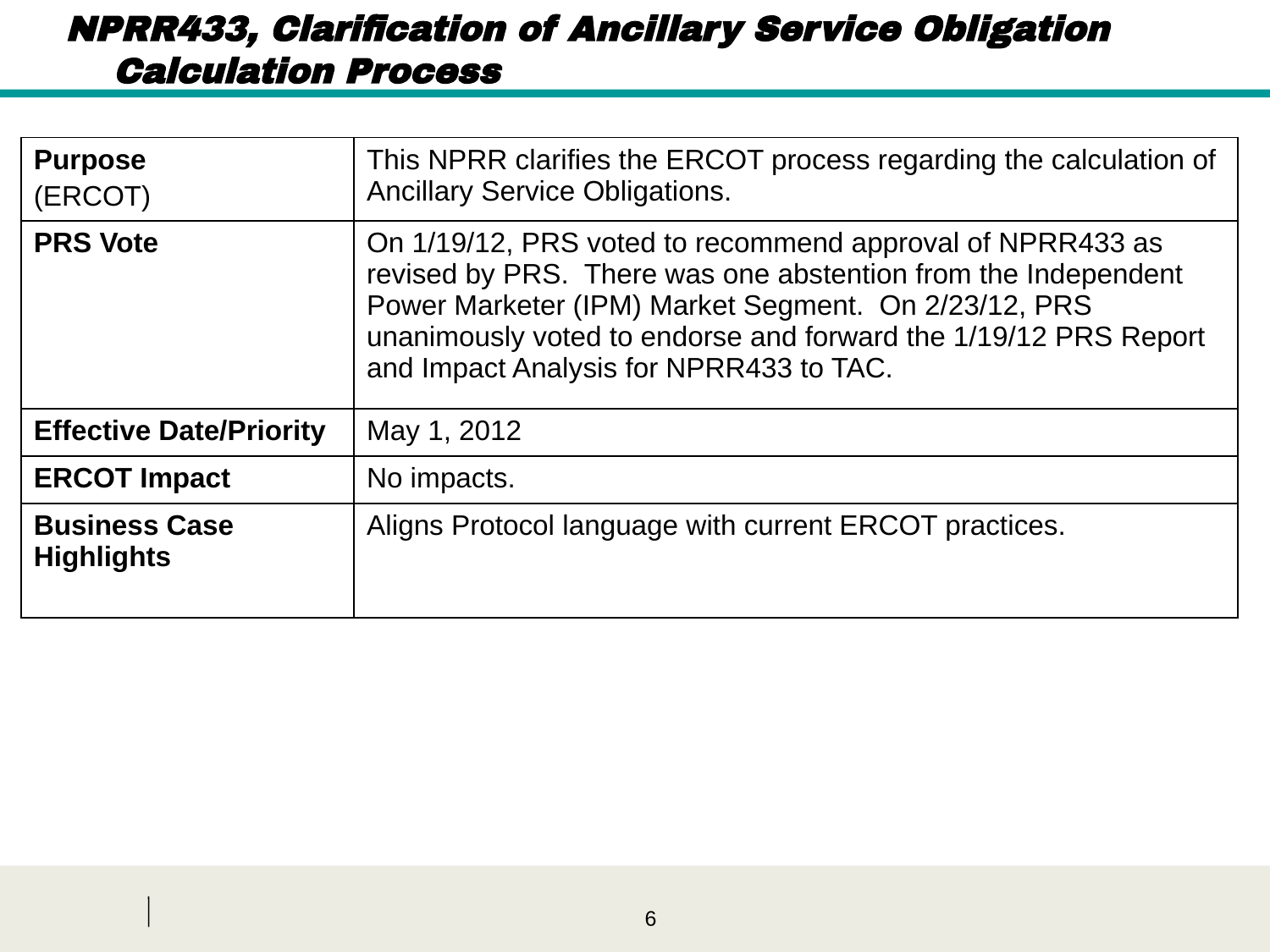

NPRR433, Clarification of Ancillary Service Obligation Calculation Process
| Purpose (ERCOT) | This NPRR clarifies the ERCOT process regarding the calculation of Ancillary Service Obligations. |
| --- | --- |
| PRS Vote | On 1/19/12, PRS voted to recommend approval of NPRR433 as revised by PRS. There was one abstention from the Independent Power Marketer (IPM) Market Segment. On 2/23/12, PRS unanimously voted to endorse and forward the 1/19/12 PRS Report and Impact Analysis for NPRR433 to TAC. |
| Effective Date/Priority | May 1, 2012 |
| ERCOT Impact | No impacts. |
| Business Case Highlights | Aligns Protocol language with current ERCOT practices. |